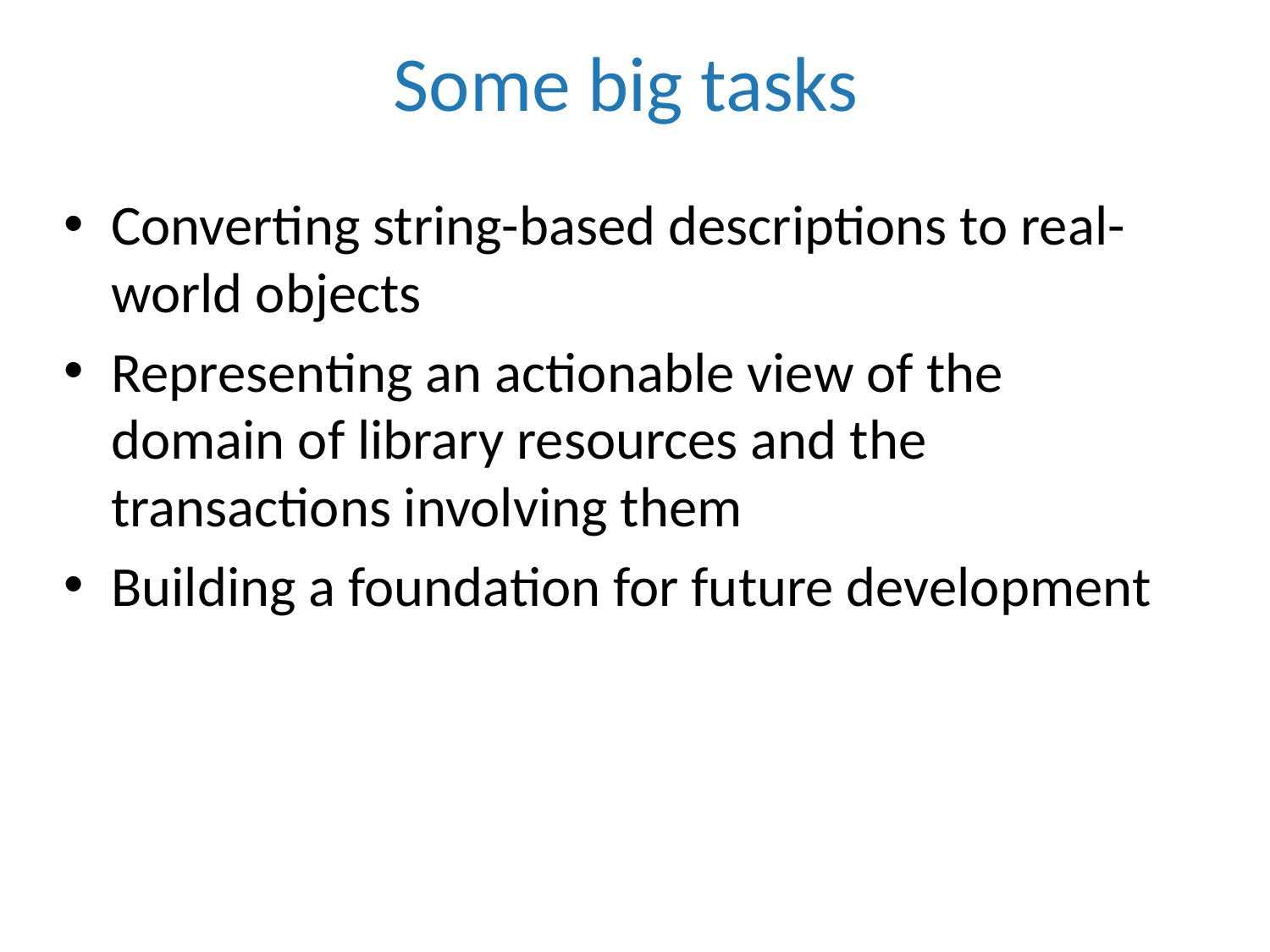

# Some big tasks
Converting string-based descriptions to real-world objects
Representing an actionable view of the domain of library resources and the transactions involving them
Building a foundation for future development